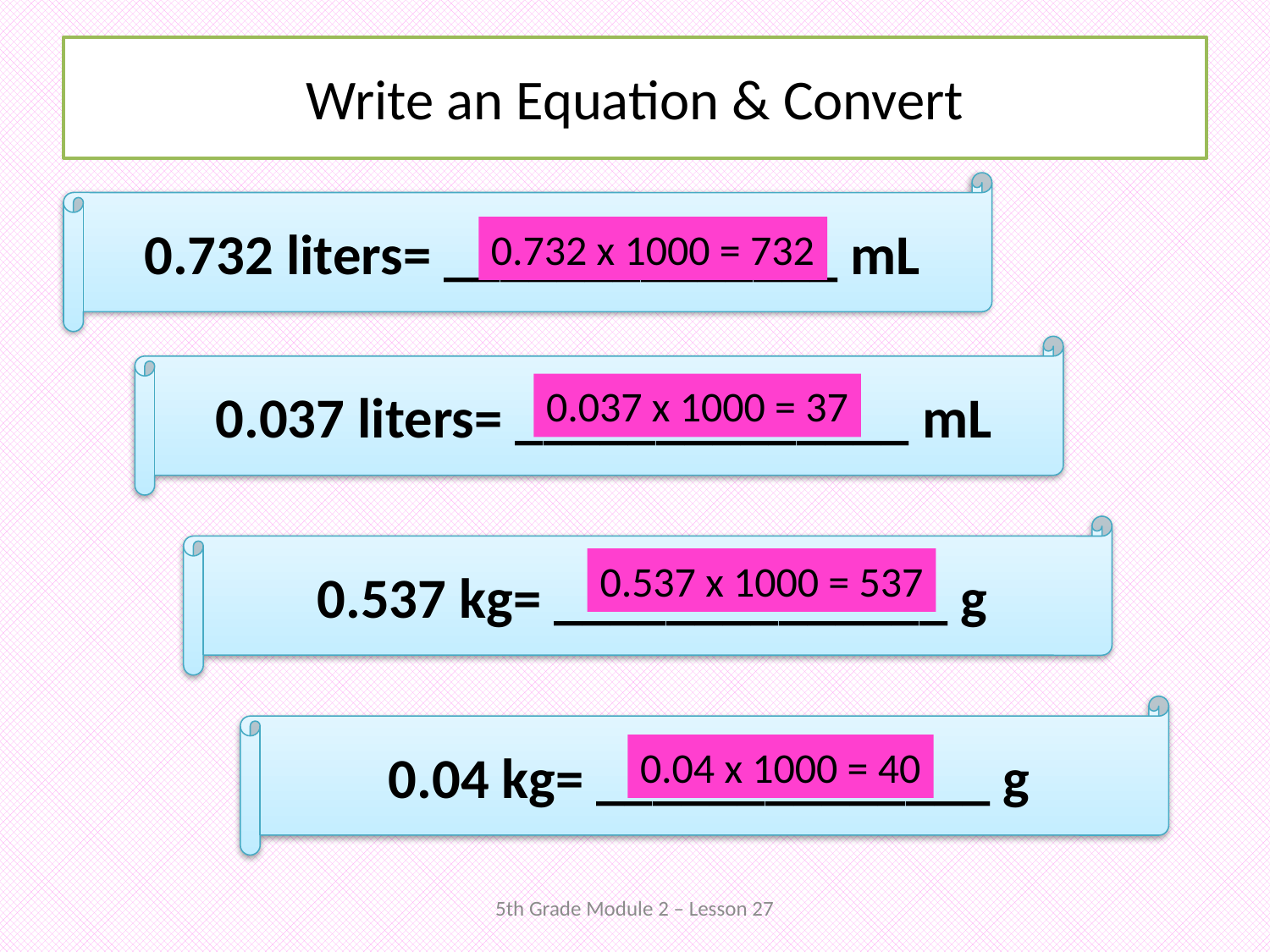

# Write an Equation & Convert

0.732 liters= ______________ mL

0.732 x 1000 = 732

0.037 liters= ______________ mL

0.037 x 1000 = 37

0.537 kg= ______________ g

0.537 x 1000 = 537

0.04 kg= ______________ g

0.04 x 1000 = 40
5th Grade Module 2 – Lesson 27